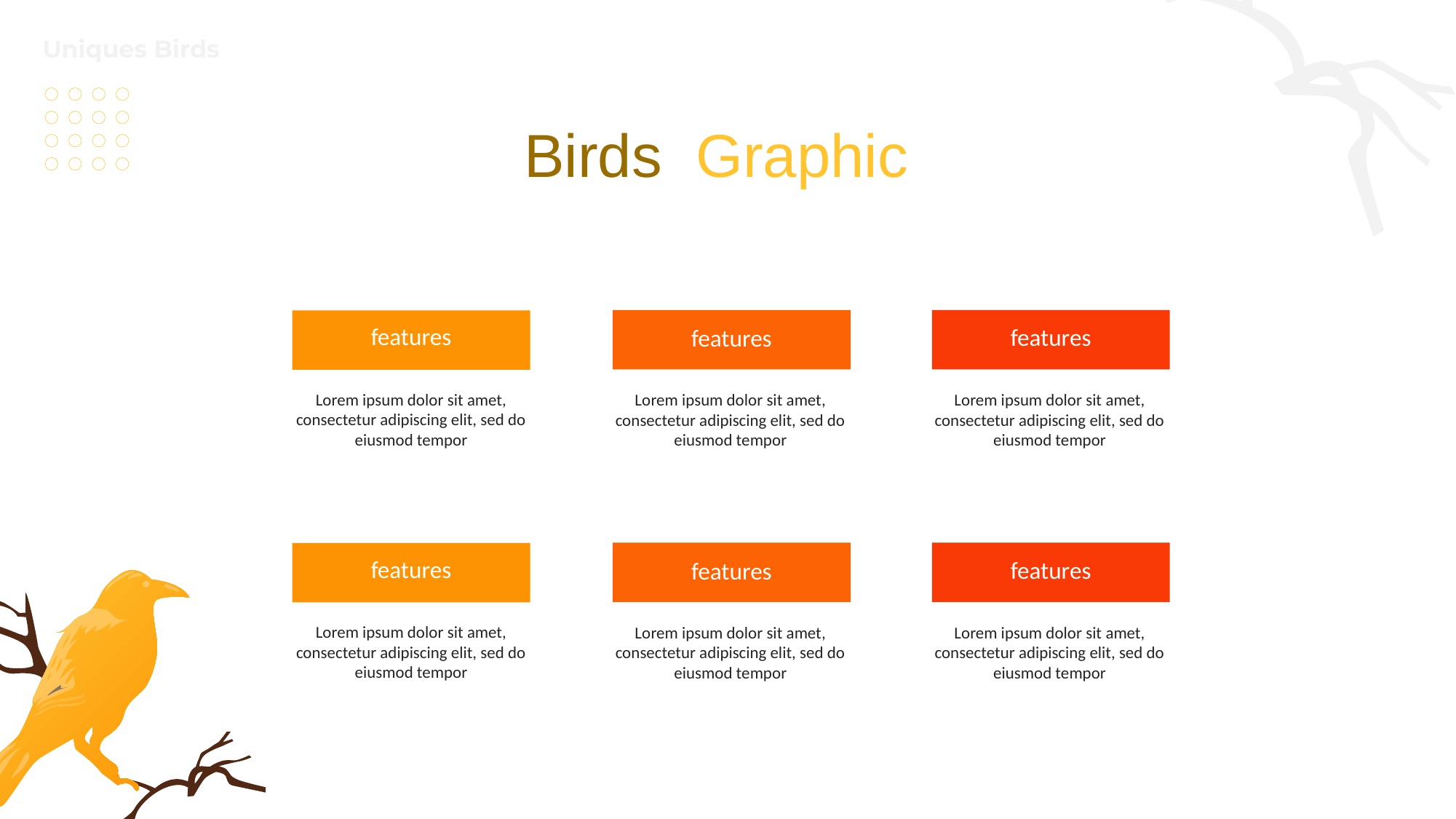

Uniques Birds

Birds  Graphic

features
features
features
Lorem ipsum dolor sit amet, consectetur adipiscing elit, sed do eiusmod tempor
Lorem ipsum dolor sit amet, consectetur adipiscing elit, sed do eiusmod tempor
Lorem ipsum dolor sit amet, consectetur adipiscing elit, sed do eiusmod tempor

features
features
features

Lorem ipsum dolor sit amet, consectetur adipiscing elit, sed do eiusmod tempor
Lorem ipsum dolor sit amet, consectetur adipiscing elit, sed do eiusmod tempor
Lorem ipsum dolor sit amet, consectetur adipiscing elit, sed do eiusmod tempor